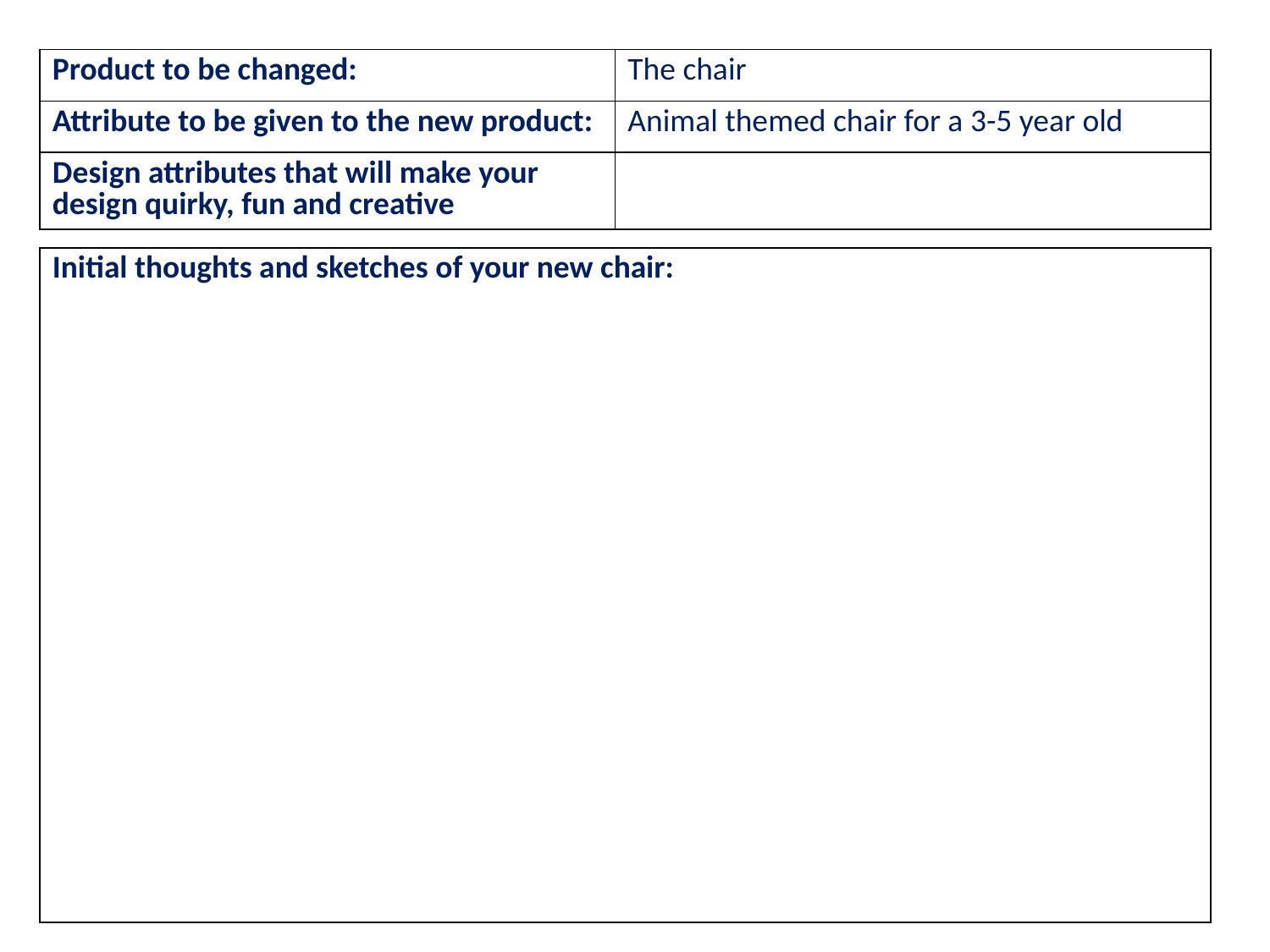

| Product to be changed: | The chair |
| --- | --- |
| Attribute to be given to the new product: | Animal themed chair for a 3-5 year old |
| Design attributes that will make your design quirky, fun and creative |  |
| Initial thoughts and sketches of your new chair: |
| --- |